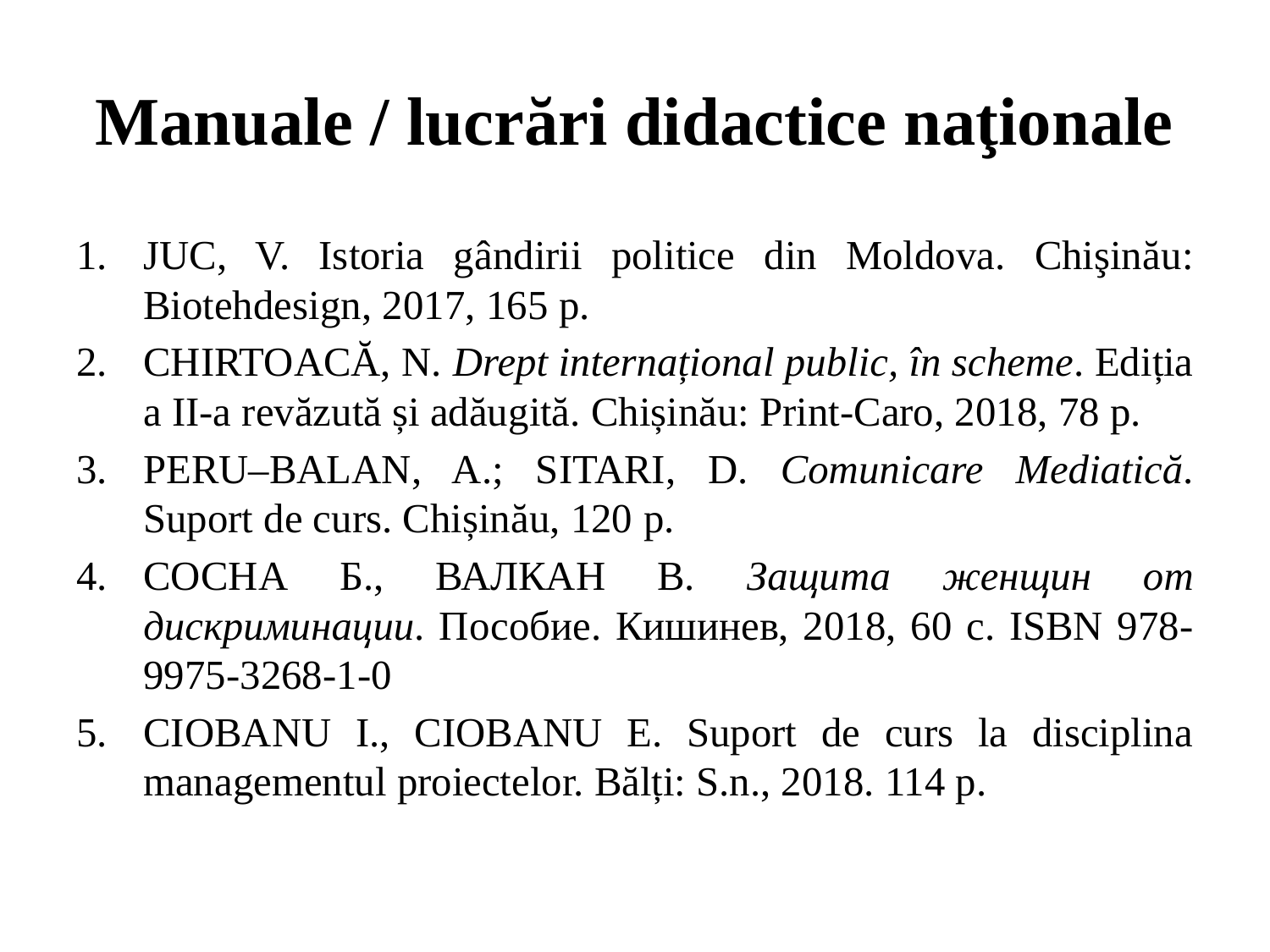

# Manuale / lucrări didactice naţionale
JUC, V. Istoria gândirii politice din Moldova. Chişinău: Biotehdesign, 2017, 165 p.
CHIRTOACĂ, N. Drept internațional public, în scheme. Ediția a II-a revăzută și adăugită. Chișinău: Print-Caro, 2018, 78 p.
PERU–BALAN, A.; SITARI, D. Comunicare Mediatică. Suport de curs. Chișinău, 120 p.
СОСНА Б., ВАЛКАН В. Защита женщин от дискриминации. Пособие. Кишинев, 2018, 60 с. ISBN 978-9975-3268-1-0
CIOBANU I., CIOBANU E. Suport de curs la disciplina managementul proiectelor. Bălți: S.n., 2018. 114 p.